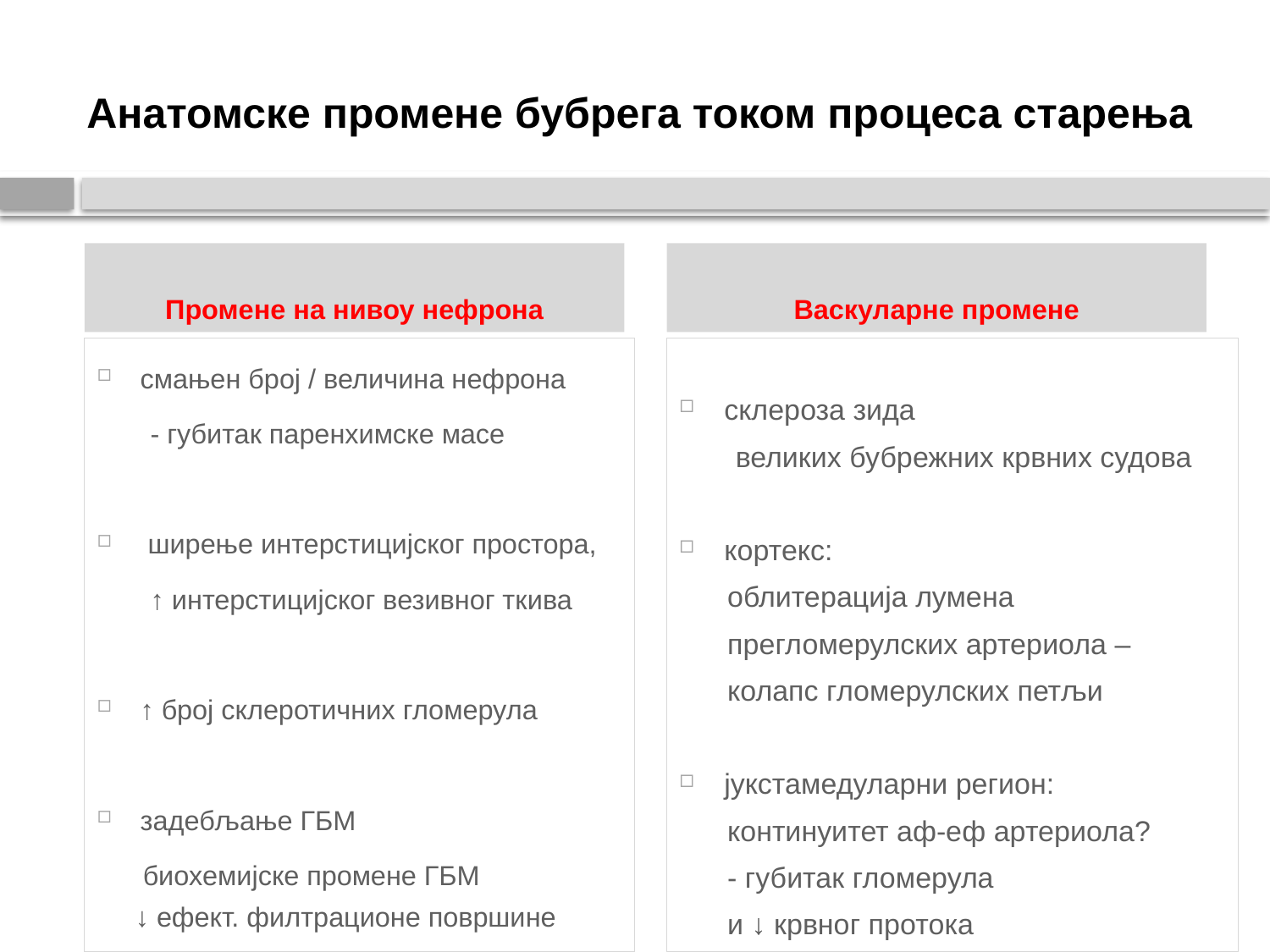

# Анатомске промене бубрега током процеса старења

Промене на нивоу нефрона

Васкуларне промене

смањен број / величина нефрона
       - губитак паренхимске масе

 ширење интерстицијског простора,
       ↑ интерстицијског везивног ткива

↑ број склеротичних гломерула

задебљање ГБМ
      биохемијске промене ГБМ
     ↓ ефект. филтрационе површине

склероза зида
       великих бубрежних крвних судова

кортекс:
      облитерација лумена
      прегломерулских артериола –
      колапс гломерулских петљи

јукстамедуларни регион:
      континуитет аф-еф артериола?
      - губитак гломерула
      и ↓ крвног протока